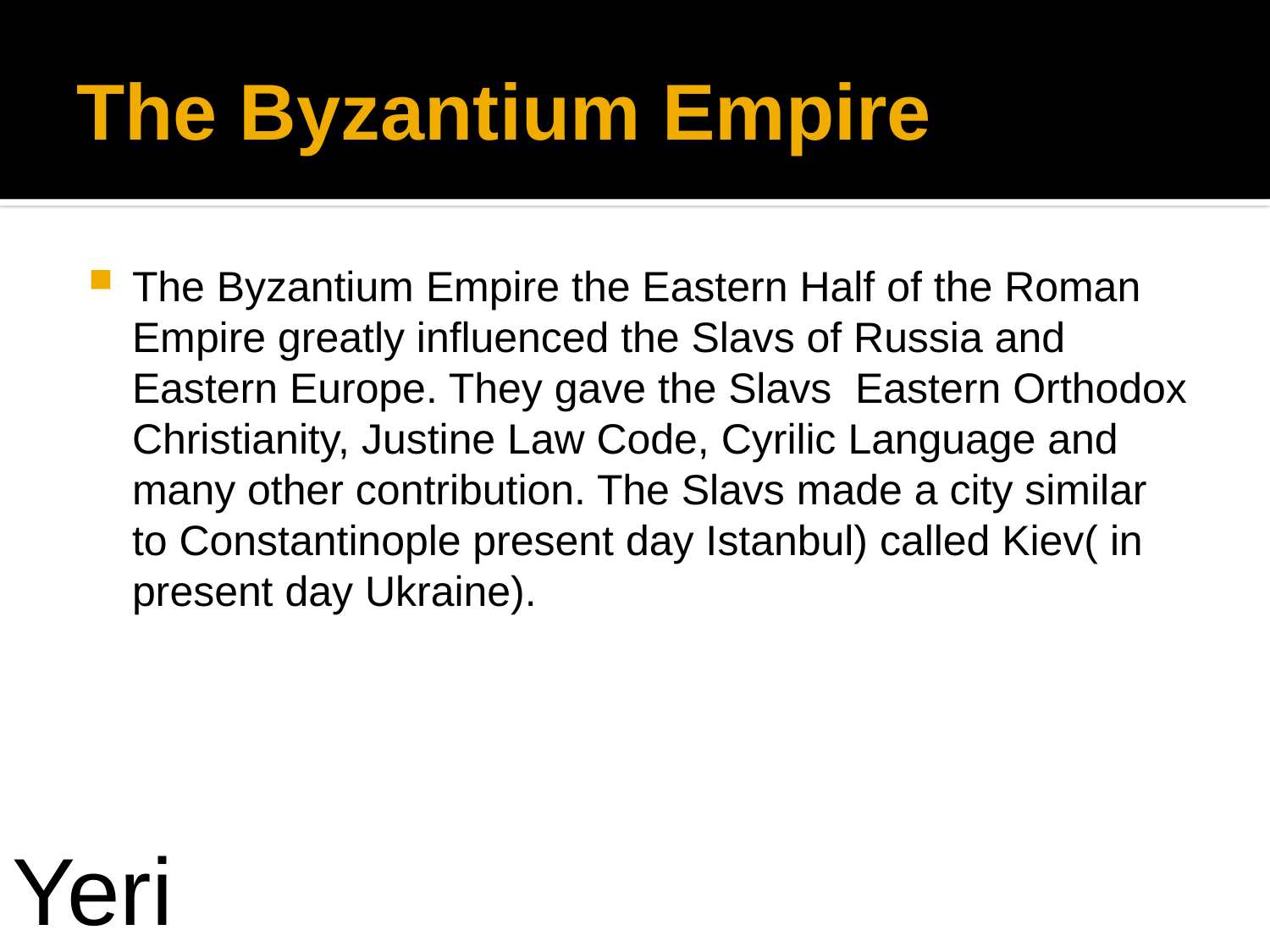

# The Byzantium Empire
The Byzantium Empire the Eastern Half of the Roman Empire greatly influenced the Slavs of Russia and Eastern Europe. They gave the Slavs  Eastern Orthodox Christianity, Justine Law Code, Cyrilic Language and many other contribution. The Slavs made a city similar to Constantinople present day Istanbul) called Kiev( in present day Ukraine).
Yerin